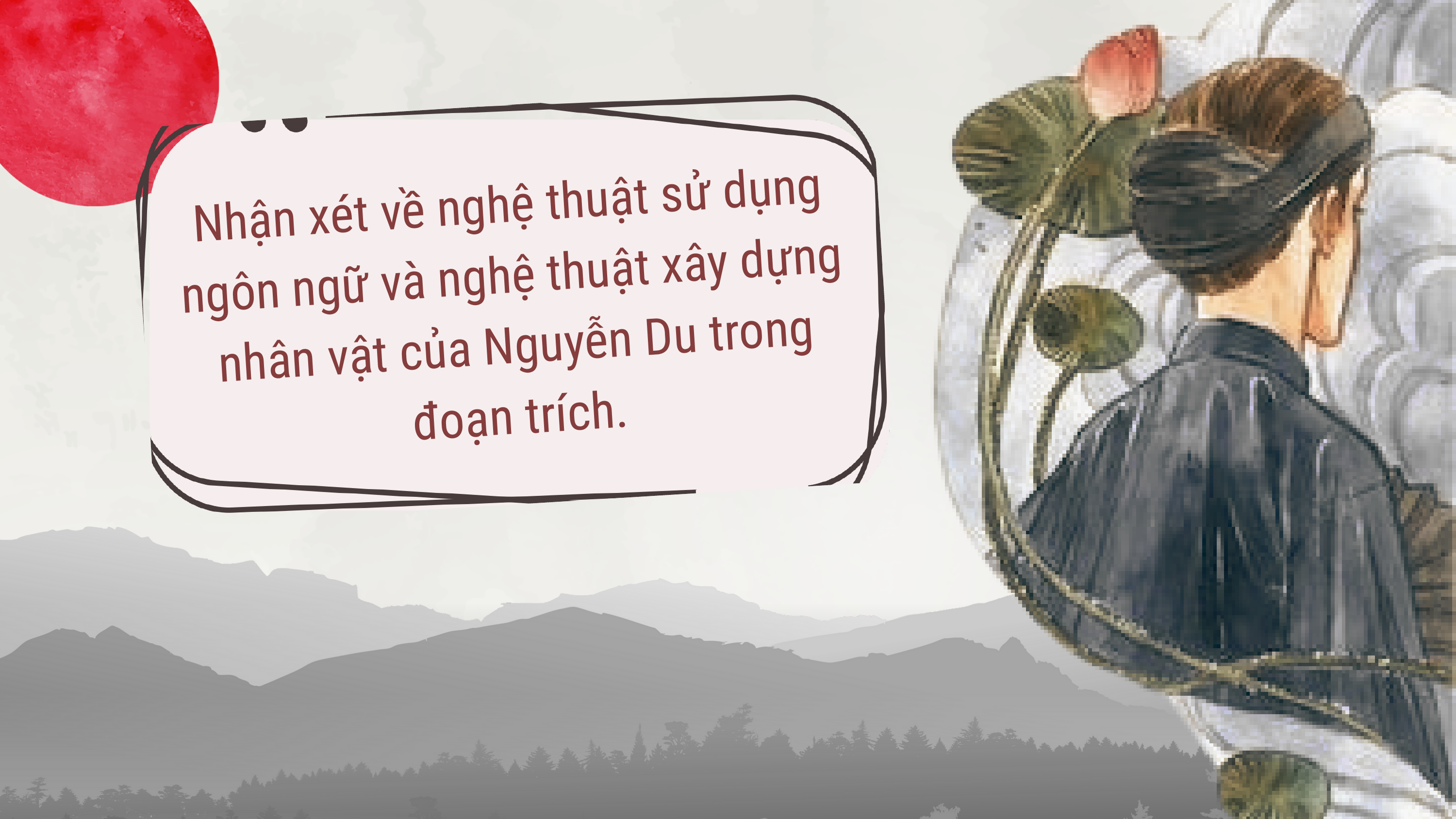

Nhận xét về nghệ thuật sử dụng ngôn ngữ và nghệ thuật xây dựng nhân vật của Nguyễn Du trong đoạn trích.